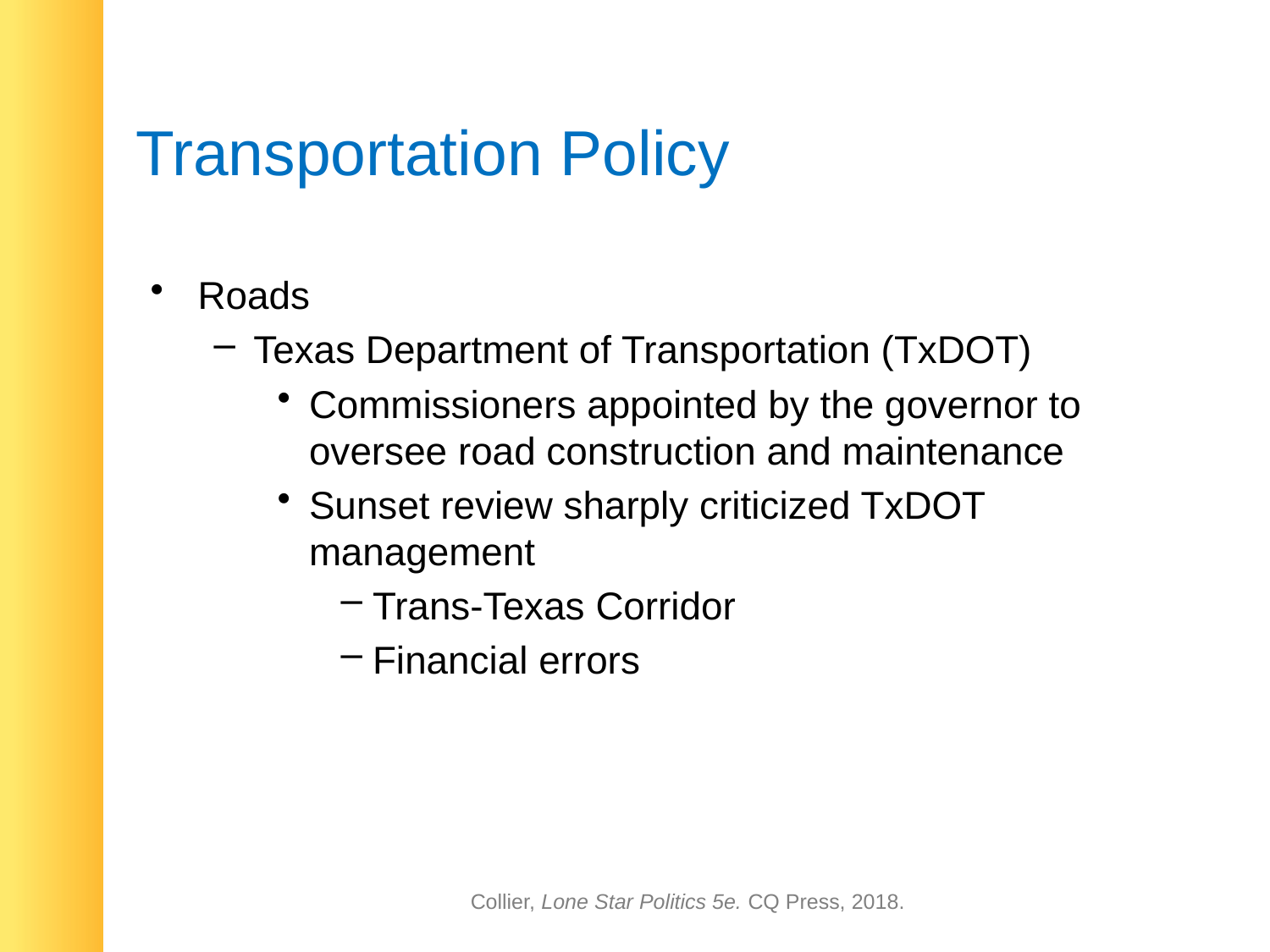

# Transportation Policy
Roads
Texas Department of Transportation (TxDOT)
Commissioners appointed by the governor to oversee road construction and maintenance
Sunset review sharply criticized TxDOT management
Trans-Texas Corridor
Financial errors
Collier, Lone Star Politics 5e. CQ Press, 2018.